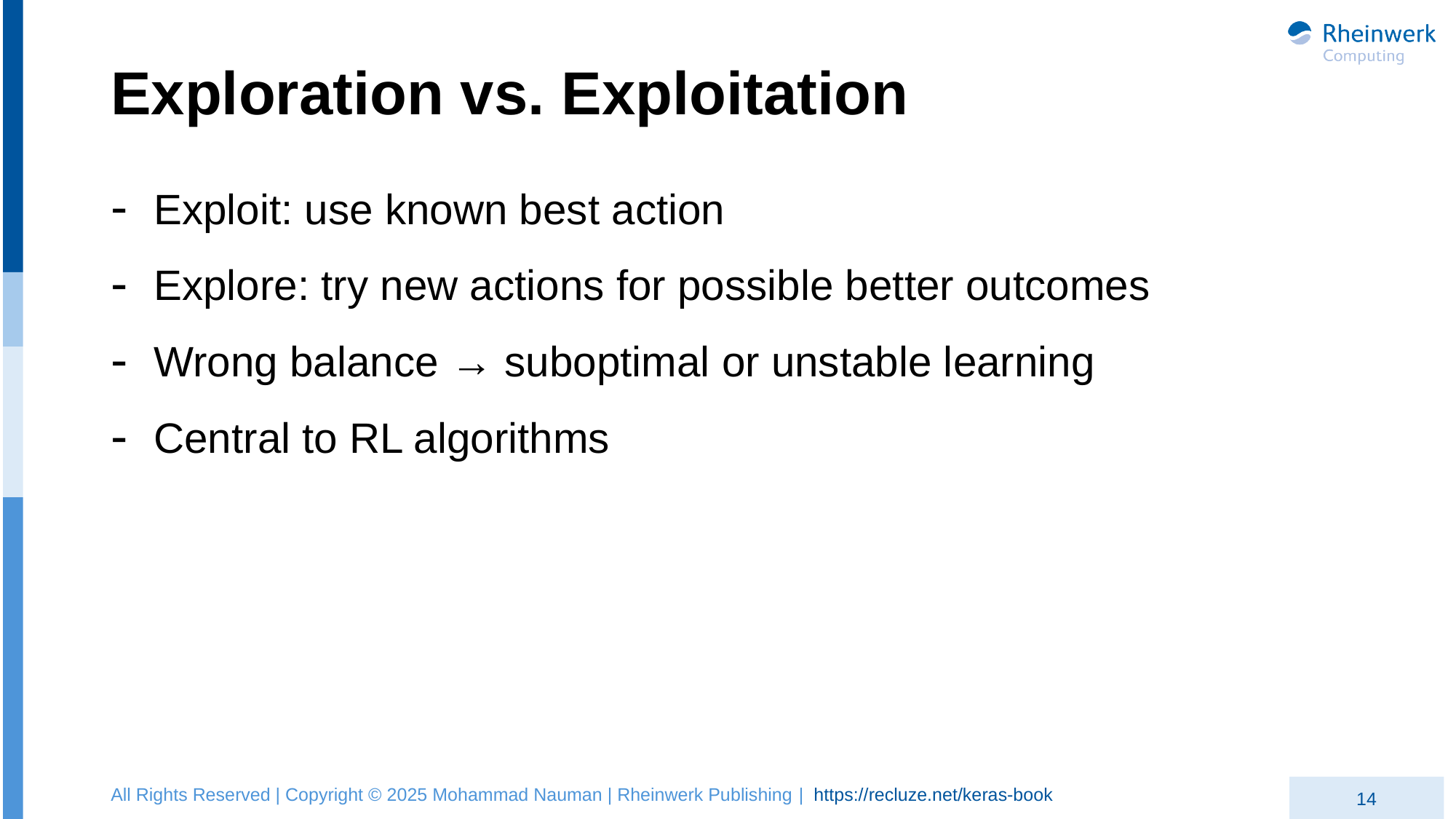

# Exploration vs. Exploitation
Exploit: use known best action
Explore: try new actions for possible better outcomes
Wrong balance → suboptimal or unstable learning
Central to RL algorithms